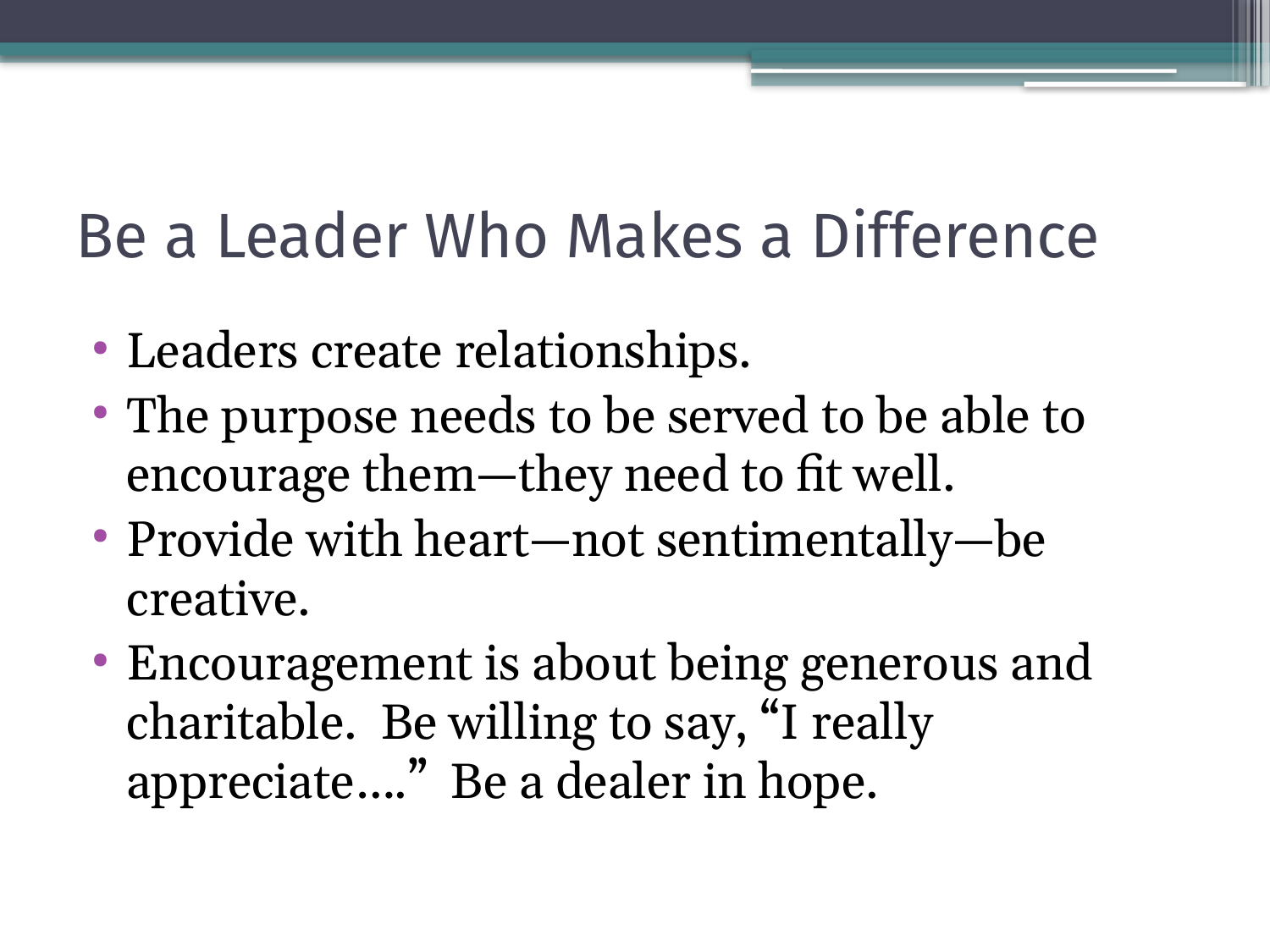

# Be a Leader Who Makes a Difference
Leaders create relationships.
The purpose needs to be served to be able to encourage them—they need to fit well.
Provide with heart—not sentimentally—be creative.
Encouragement is about being generous and charitable.  Be willing to say, “I really appreciate….”  Be a dealer in hope.